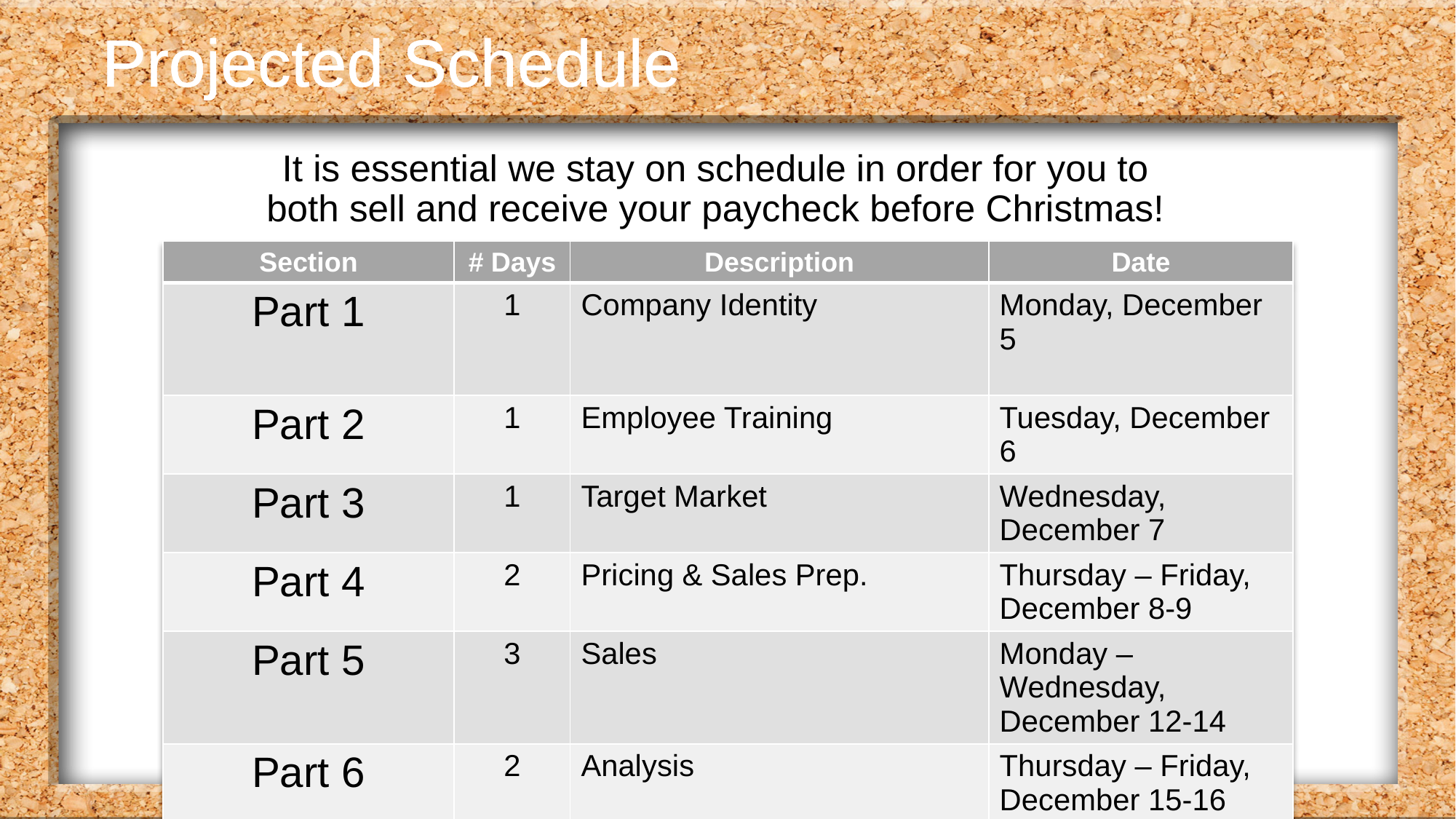

# Projected Schedule
It is essential we stay on schedule in order for you to both sell and receive your paycheck before Christmas!
| Section | # Days | Description | Date |
| --- | --- | --- | --- |
| Part 1 | 1 | Company Identity | Monday, December 5 |
| Part 2 | 1 | Employee Training | Tuesday, December 6 |
| Part 3 | 1 | Target Market | Wednesday, December 7 |
| Part 4 | 2 | Pricing & Sales Prep. | Thursday – Friday, December 8-9 |
| Part 5 | 3 | Sales | Monday – Wednesday, December 12-14 |
| Part 6 | 2 | Analysis | Thursday – Friday, December 15-16 |
| Part 7 | 1 | Group Evaluation | Monday, December 18 |